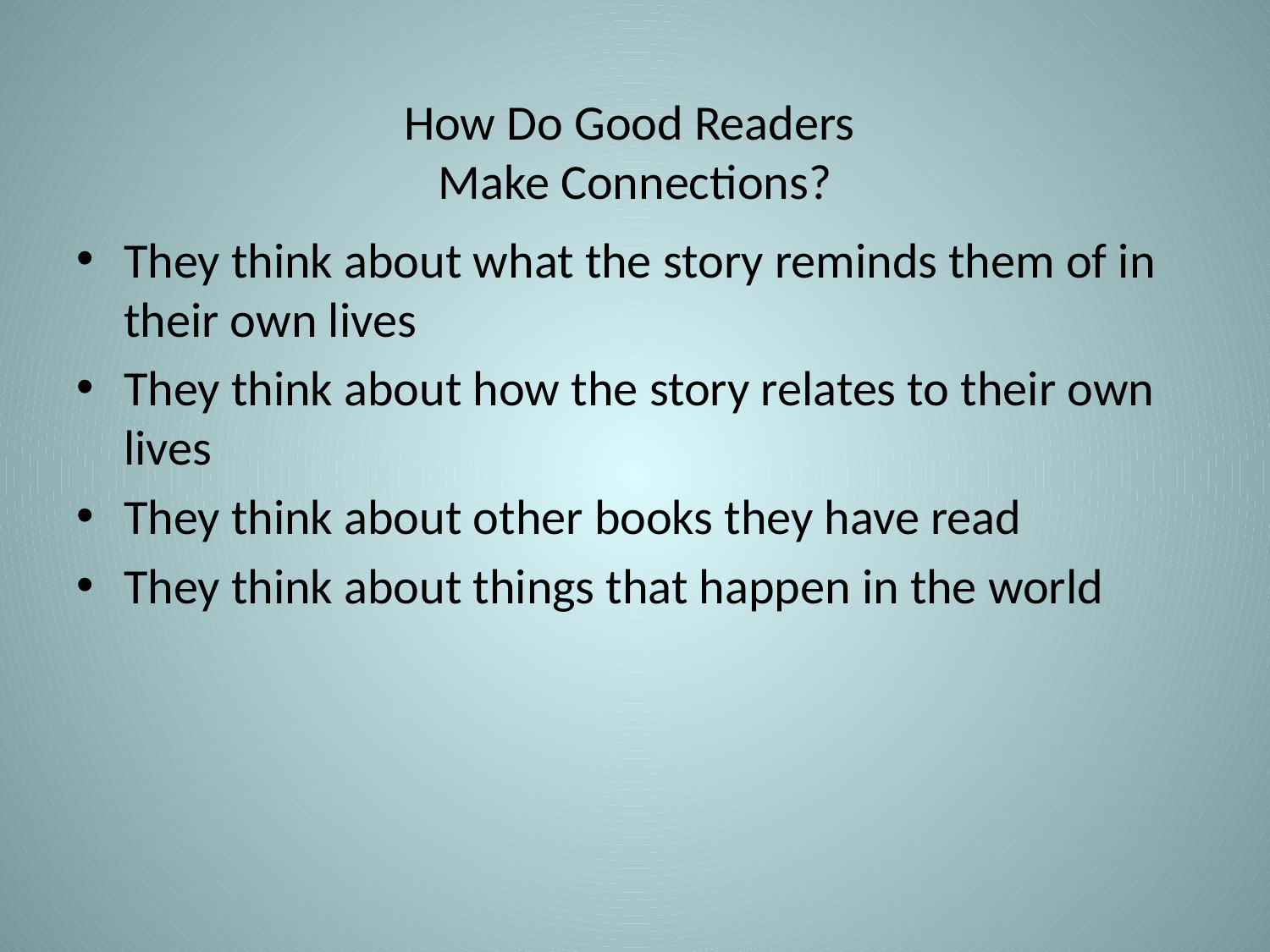

# How Do Good Readers Make Connections?
They think about what the story reminds them of in their own lives
They think about how the story relates to their own lives
They think about other books they have read
They think about things that happen in the world